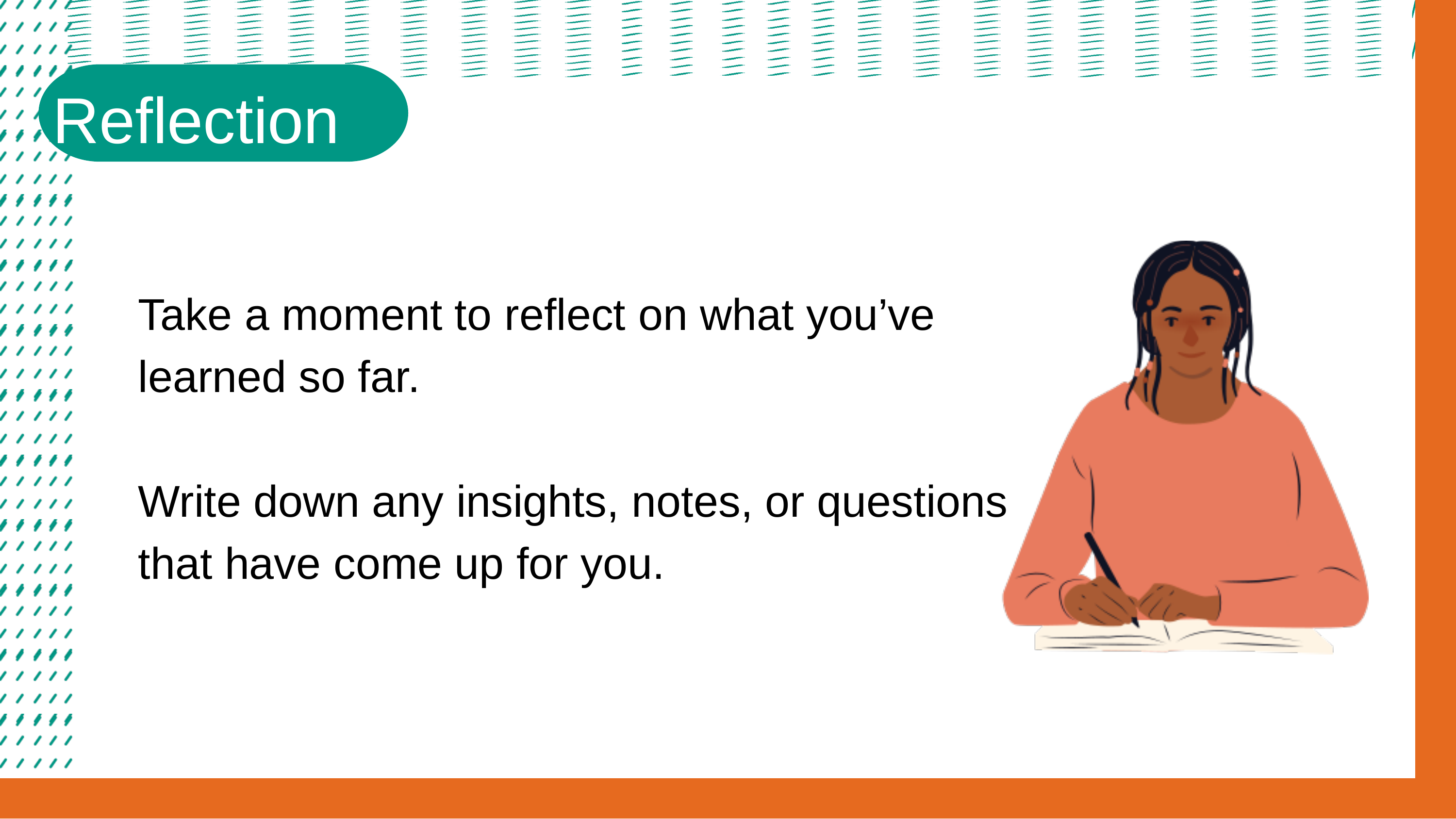

Reflection

Take a moment to reflect on what you’ve learned so far.

Write down any insights, notes, or questions that have come up for you.